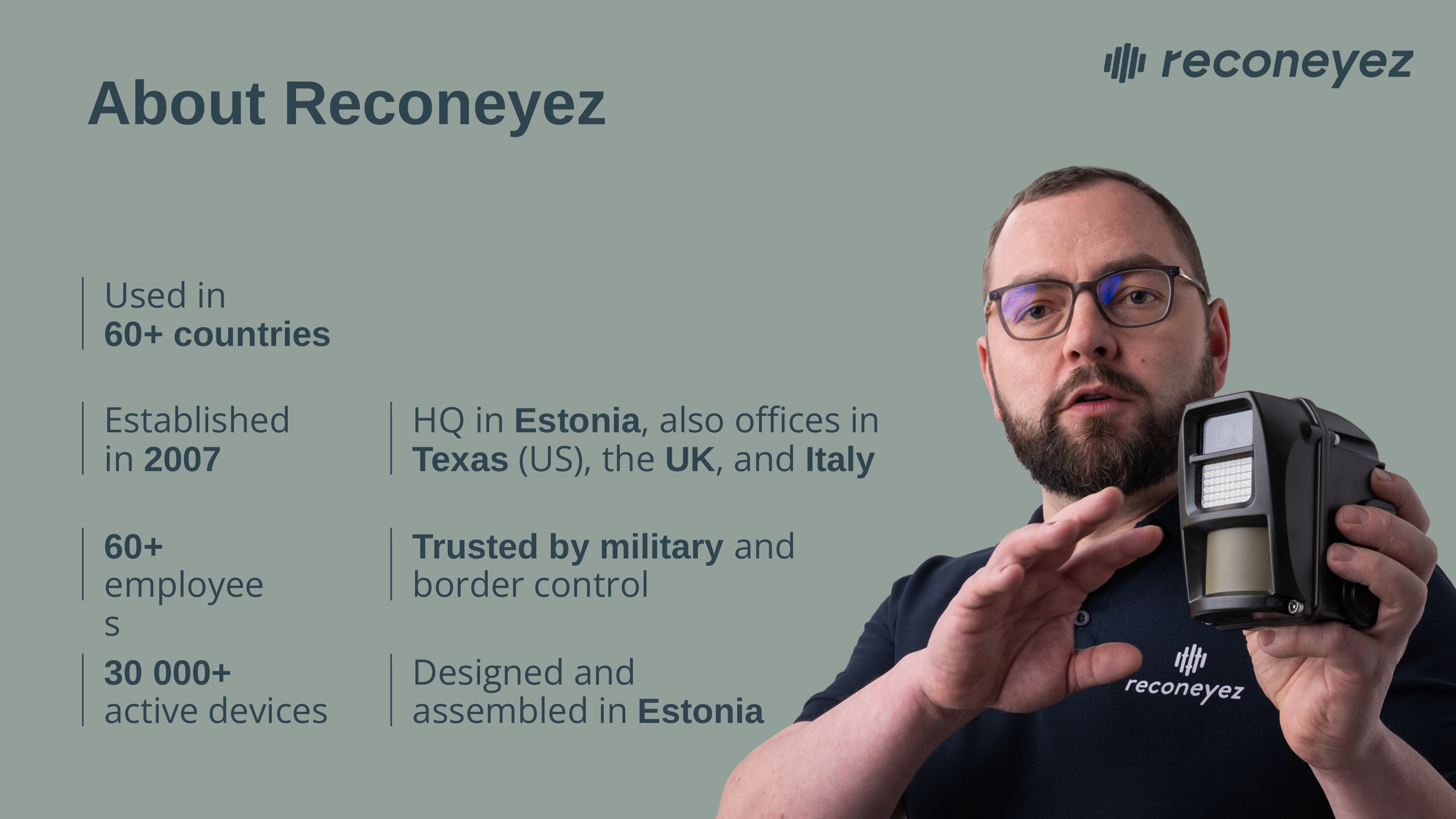

About Reconeyez

Used in
60+ countries

Established
in 2007
HQ in Estonia, also offices in Texas (US), the UK, and Italy

60+
employees
Trusted by military and border control

30 000+
active devices
Designed and assembled in Estonia